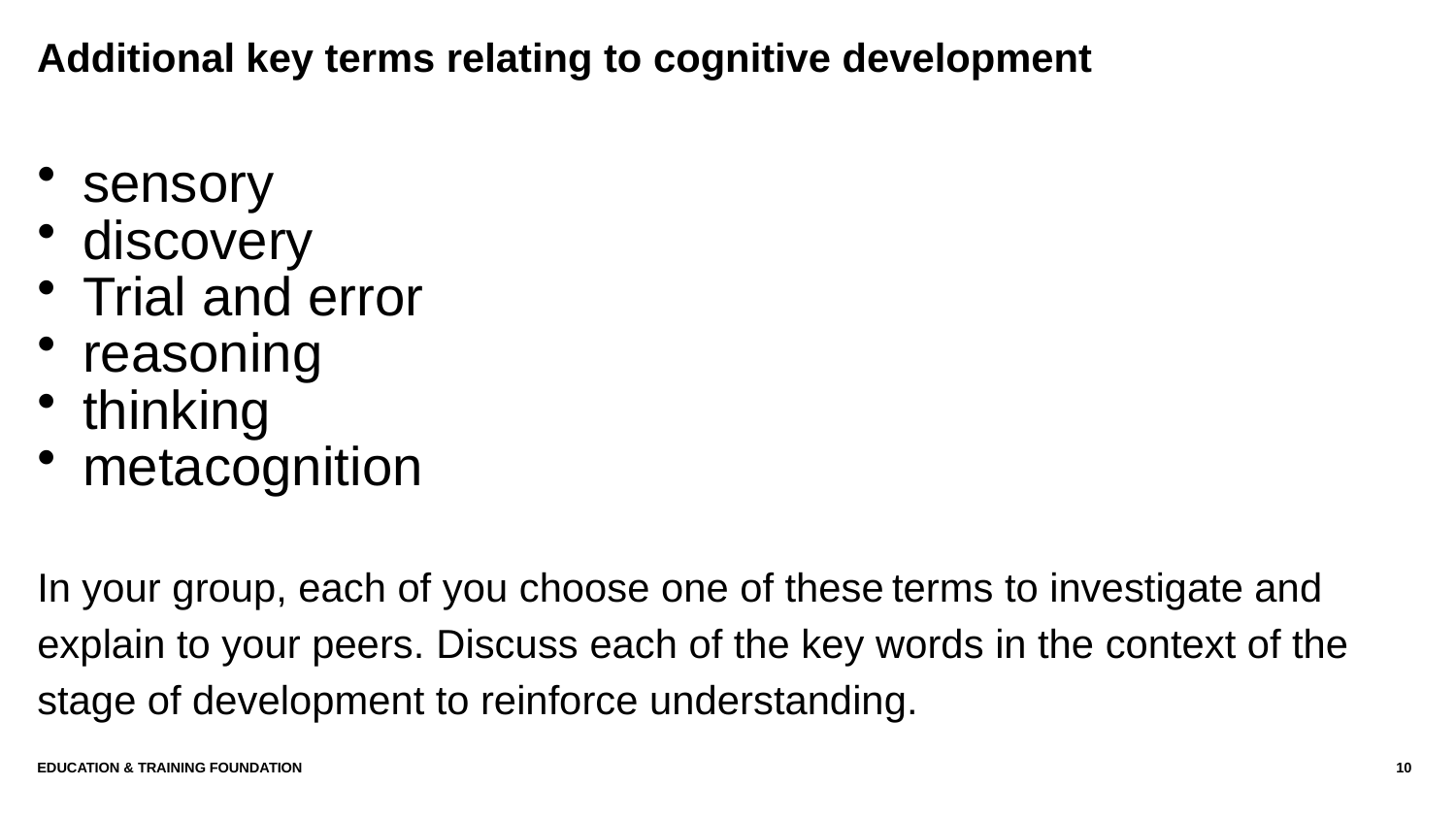

# Additional key terms relating to cognitive development
sensory
discovery
Trial and error
reasoning
thinking
metacognition

In your group, each of you choose one of these terms to investigate and explain to your peers. Discuss each of the key words in the context of the stage of development to reinforce understanding.

Education & Training Foundation
10